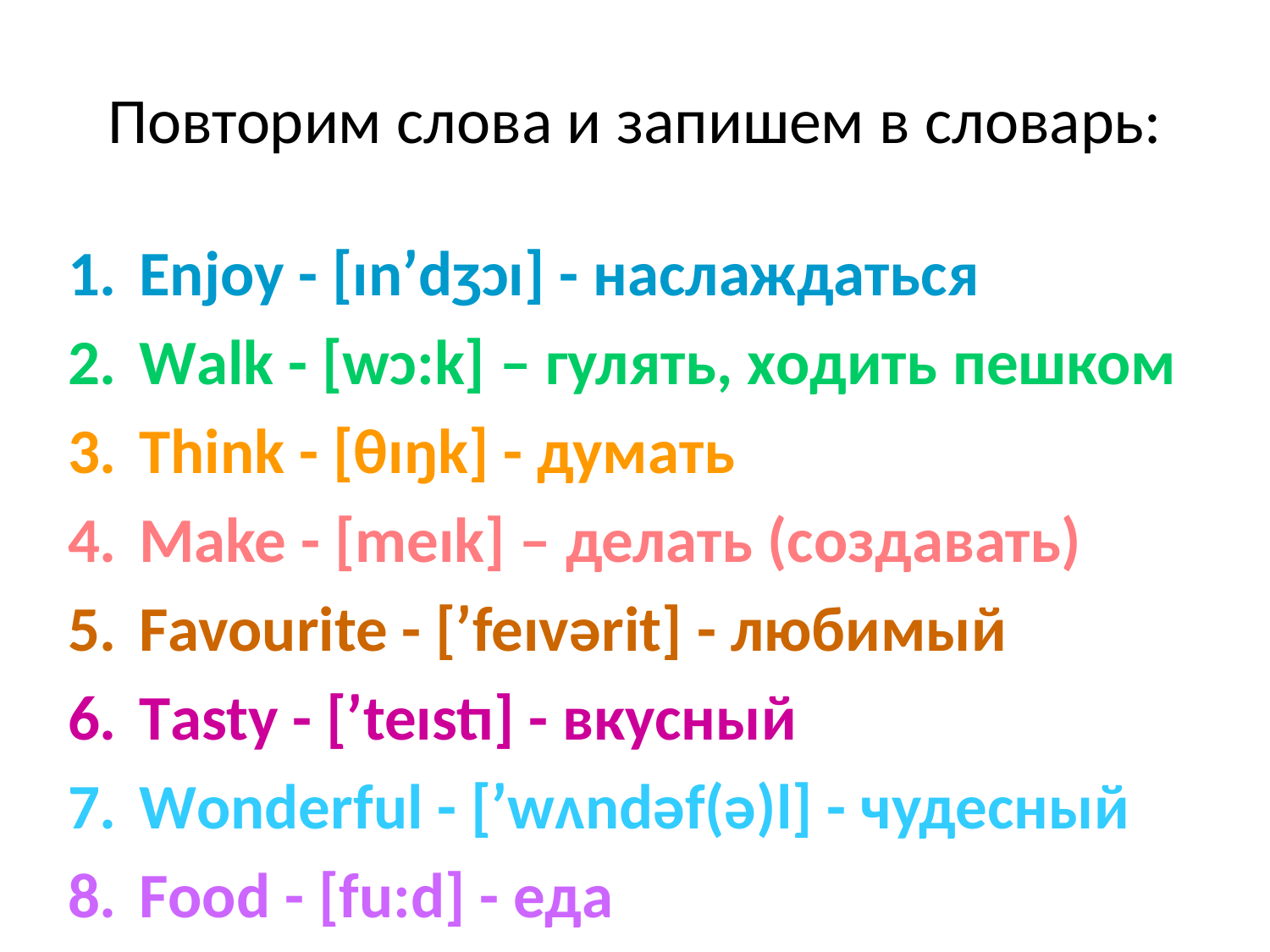

# Повторим слова и запишем в словарь:
Enjoy - [ınʹdʒɔı] - наслаждаться
Walk - [wɔ:k] – гулять, ходить пешком
Think - [θıŋk] - думать
Make - [meık] – делать (создавать)
Favourite - [ʹfeıvərit] - любимый
Tasty - [ʹteıstı] - вкусный
Wonderful - [ʹwʌndəf(ə)l] - чудесный
Food - [fu:d] - еда